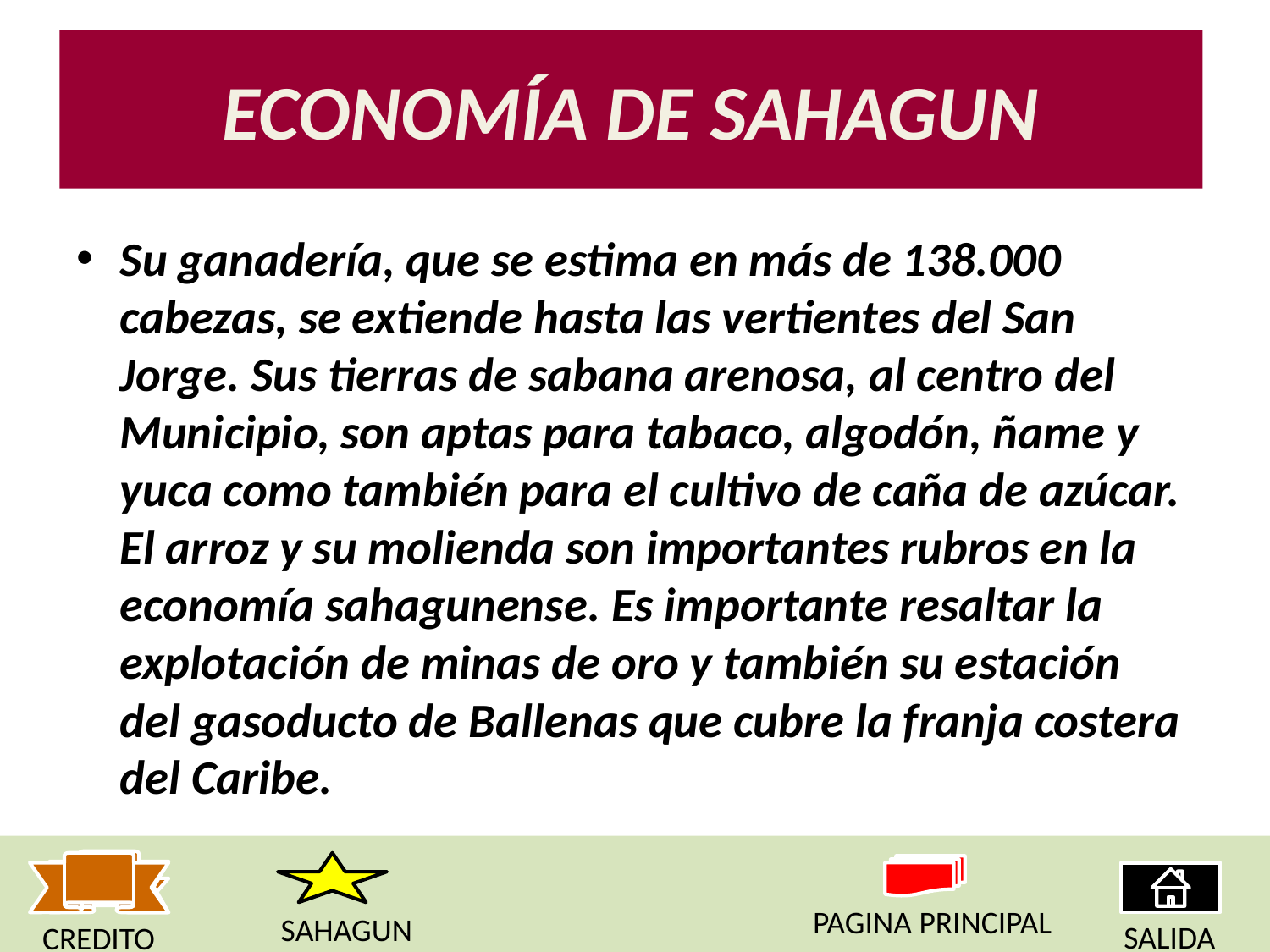

# ECONOMÍA DE SAHAGUN
Su ganadería, que se estima en más de 138.000 cabezas, se extiende hasta las vertientes del San Jorge. Sus tierras de sabana arenosa, al centro del Municipio, son aptas para tabaco, algodón, ñame y yuca como también para el cultivo de caña de azúcar. El arroz y su molienda son importantes rubros en la economía sahagunense. Es importante resaltar la explotación de minas de oro y también su estación del gasoducto de Ballenas que cubre la franja costera del Caribe.

PAGINA PRINCIPAL
SAHAGUN
SALIDA
CREDITO